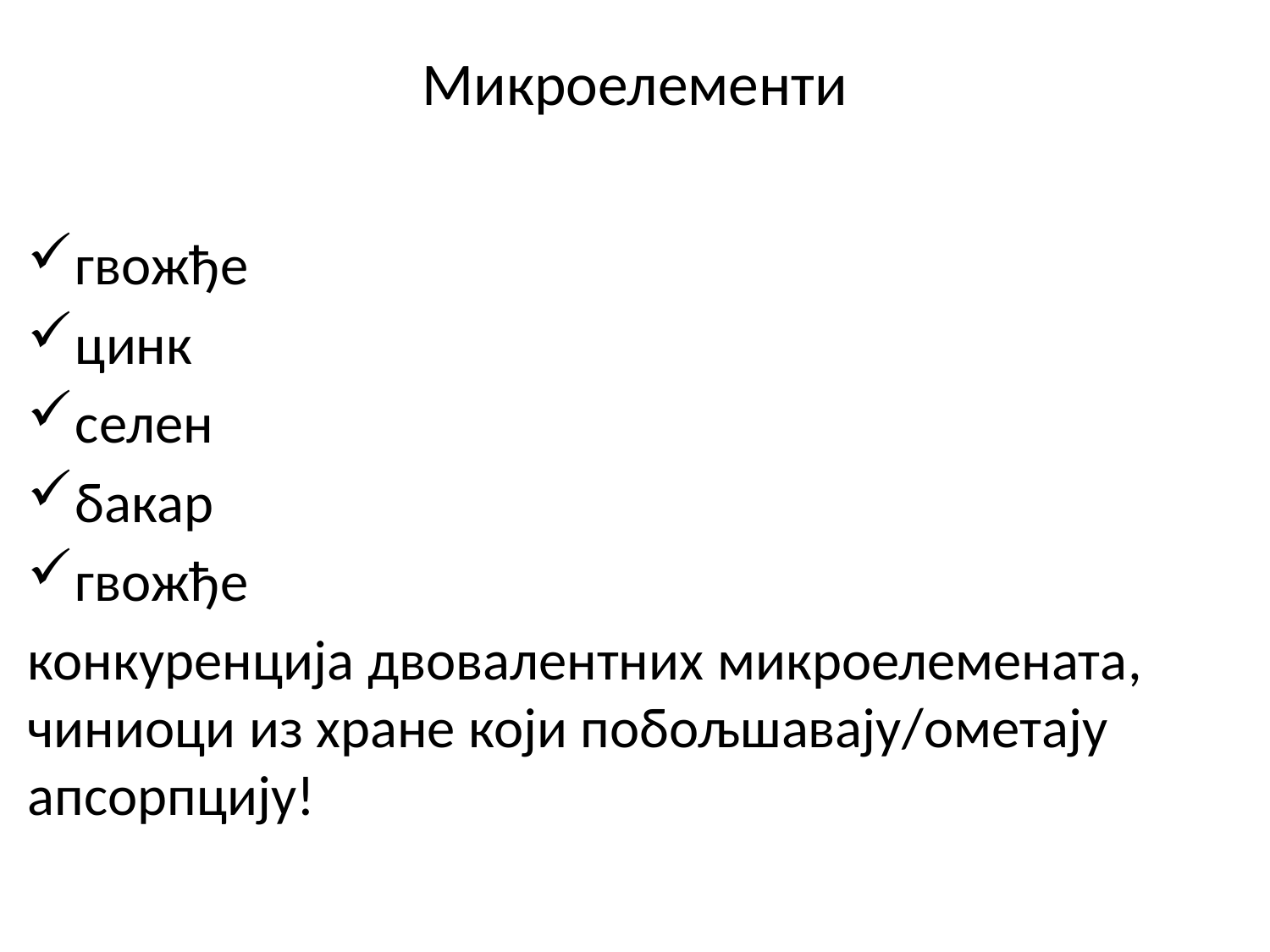

# Микроелементи
гвожђе
цинк
селен
бакар
гвожђе
конкуренција двовалентних микроелемената, чиниоци из хране који побољшавају/ометају апсорпцију!